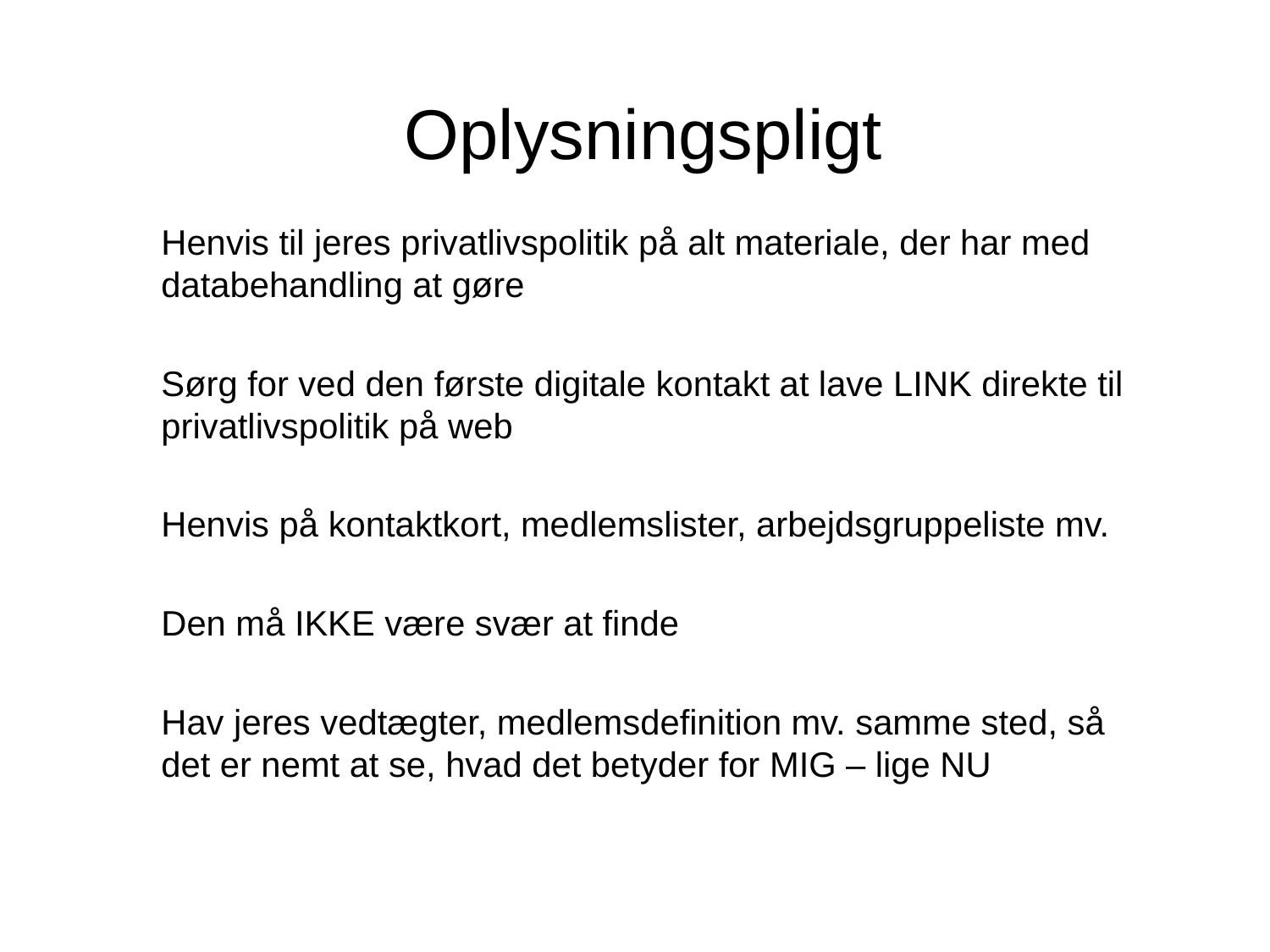

# Oplysningspligt
Henvis til jeres privatlivspolitik på alt materiale, der har med databehandling at gøre

Sørg for ved den første digitale kontakt at lave LINK direkte til privatlivspolitik på web

Henvis på kontaktkort, medlemslister, arbejdsgruppeliste mv.

Den må IKKE være svær at finde

Hav jeres vedtægter, medlemsdefinition mv. samme sted, så det er nemt at se, hvad det betyder for MIG – lige NU